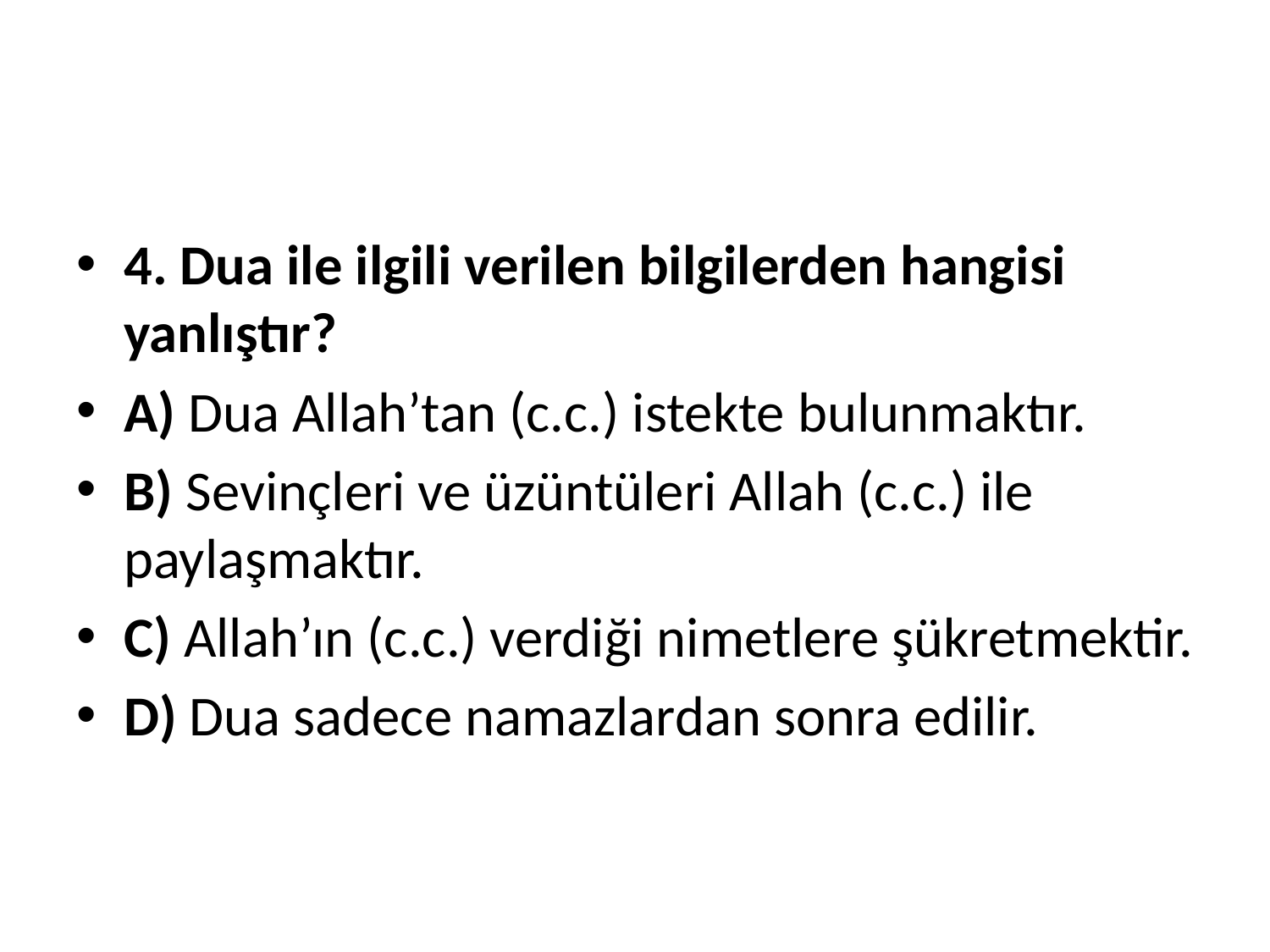

#
4. Dua ile ilgili verilen bilgilerden hangisi yanlıştır?
A) Dua Allah’tan (c.c.) istekte bulunmaktır.
B) Sevinçleri ve üzüntüleri Allah (c.c.) ile paylaşmaktır.
C) Allah’ın (c.c.) verdiği nimetlere şükretmektir.
D) Dua sadece namazlardan sonra edilir.